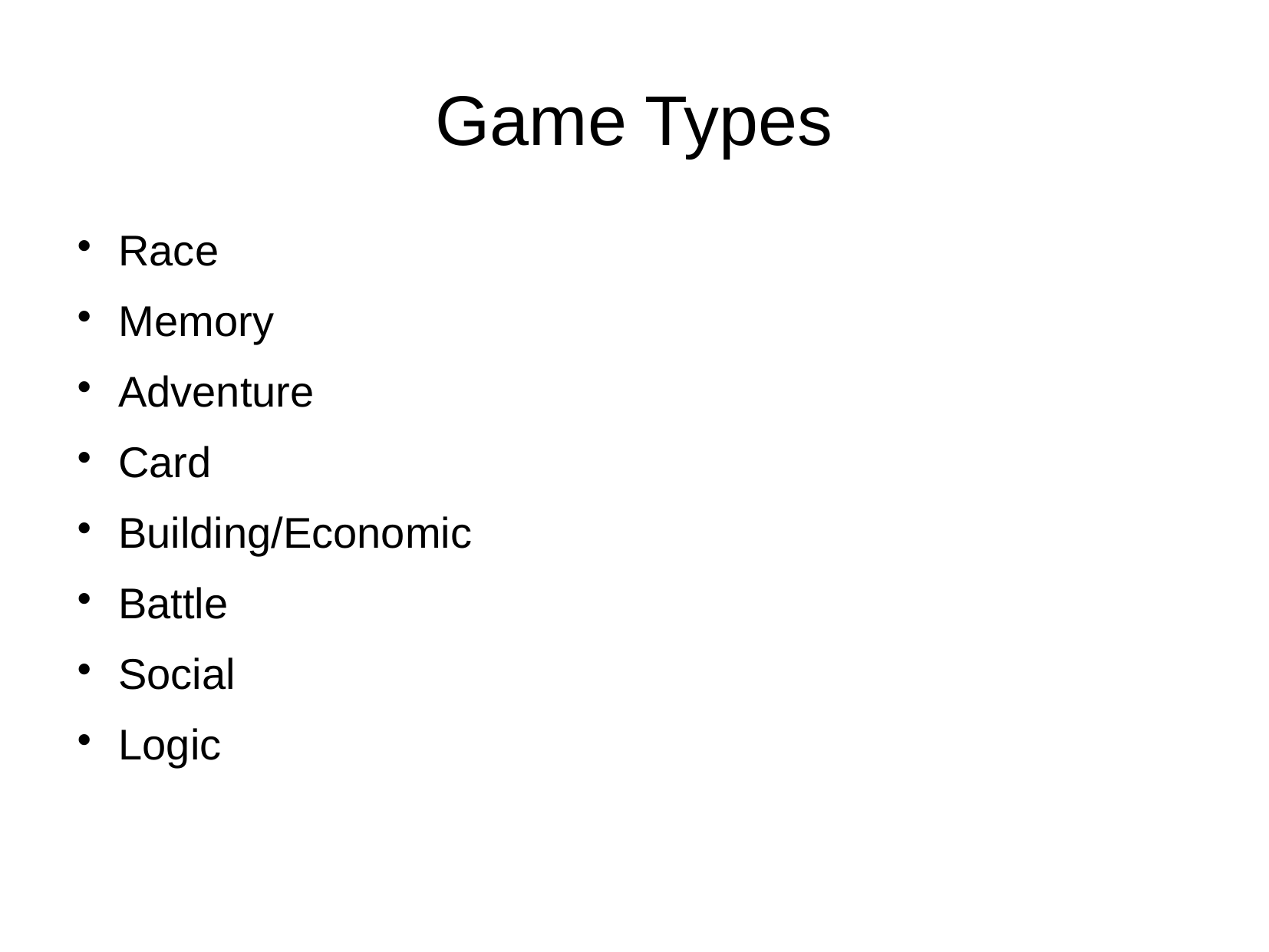

Game Types
Race
Memory
Adventure
Card
Building/Economic
Battle
Social
Logic